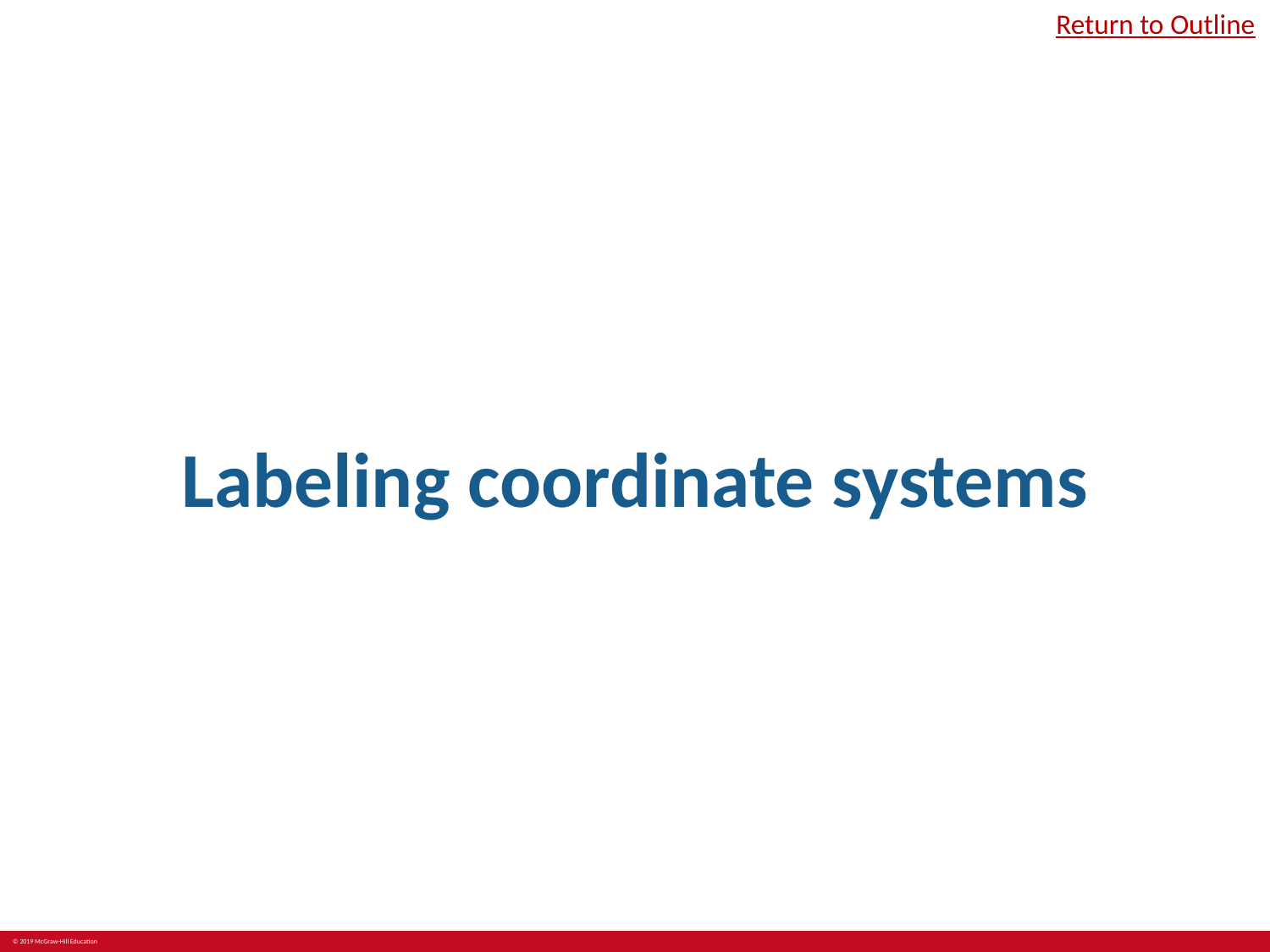

Return to Outline
# Labeling coordinate systems